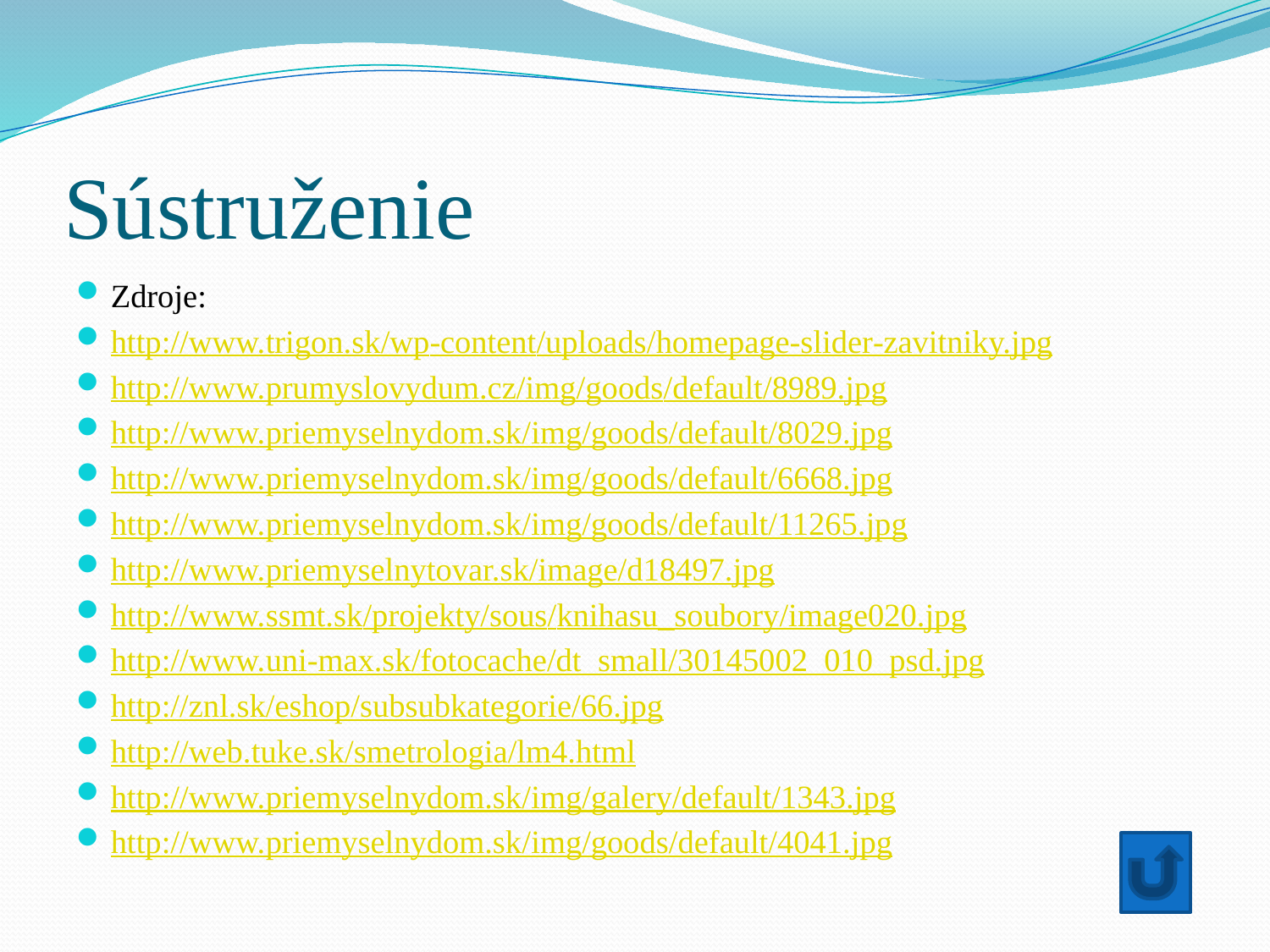

# Sústruženie
Zdroje:
http://www.trigon.sk/wp-content/uploads/homepage-slider-zavitniky.jpg
http://www.prumyslovydum.cz/img/goods/default/8989.jpg
http://www.priemyselnydom.sk/img/goods/default/8029.jpg
http://www.priemyselnydom.sk/img/goods/default/6668.jpg
http://www.priemyselnydom.sk/img/goods/default/11265.jpg
http://www.priemyselnytovar.sk/image/d18497.jpg
http://www.ssmt.sk/projekty/sous/knihasu_soubory/image020.jpg
http://www.uni-max.sk/fotocache/dt_small/30145002_010_psd.jpg
http://znl.sk/eshop/subsubkategorie/66.jpg
http://web.tuke.sk/smetrologia/lm4.html
http://www.priemyselnydom.sk/img/galery/default/1343.jpg
http://www.priemyselnydom.sk/img/goods/default/4041.jpg